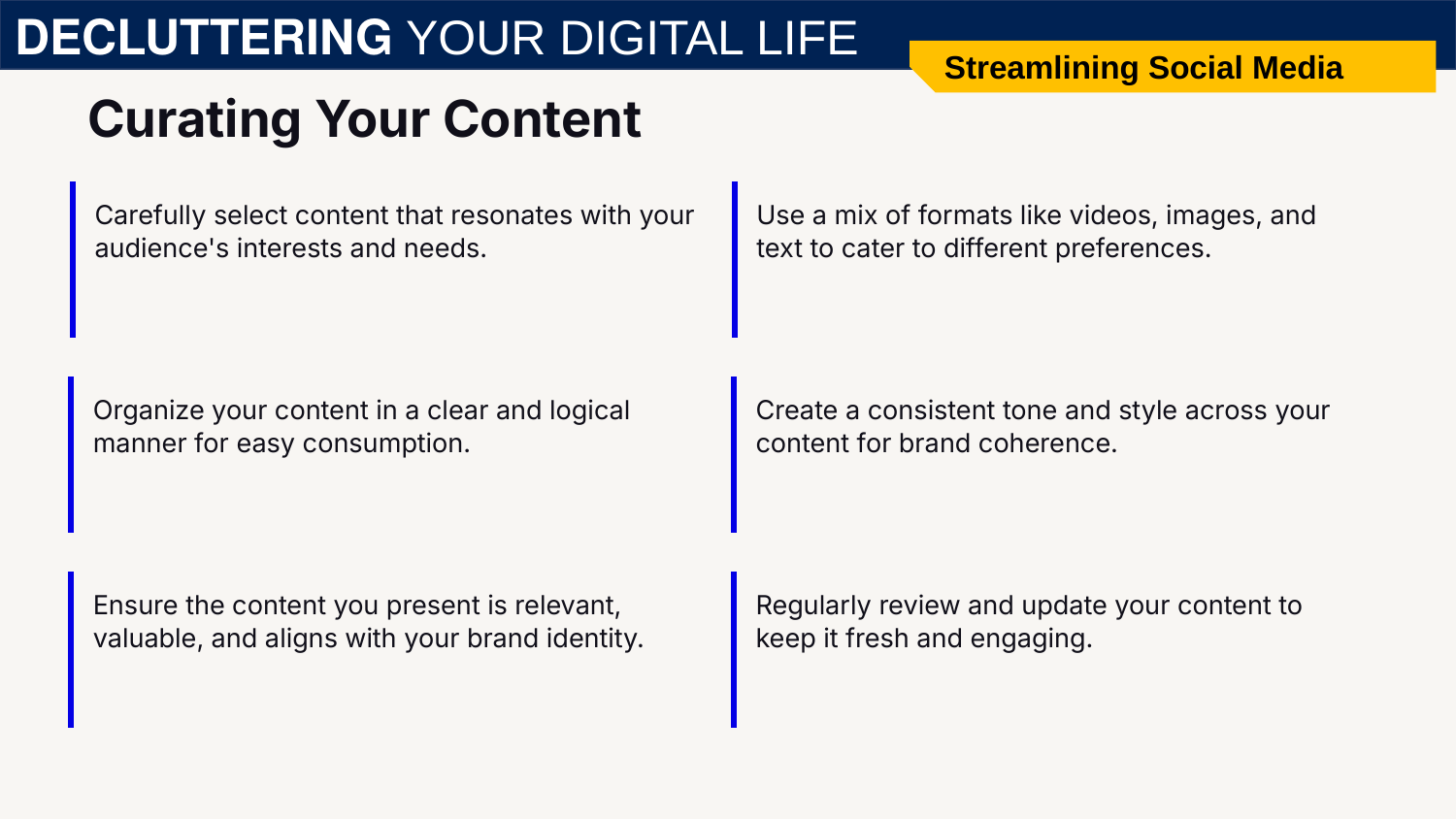

DECLUTTERING YOUR DIGITAL LIFE
Streamlining Social Media

# Curating Your Content
Carefully select content that resonates with your audience's interests and needs.
Use a mix of formats like videos, images, and text to cater to different preferences.
Organize your content in a clear and logical manner for easy consumption.
Create a consistent tone and style across your content for brand coherence.
Ensure the content you present is relevant, valuable, and aligns with your brand identity.
Regularly review and update your content to keep it fresh and engaging.